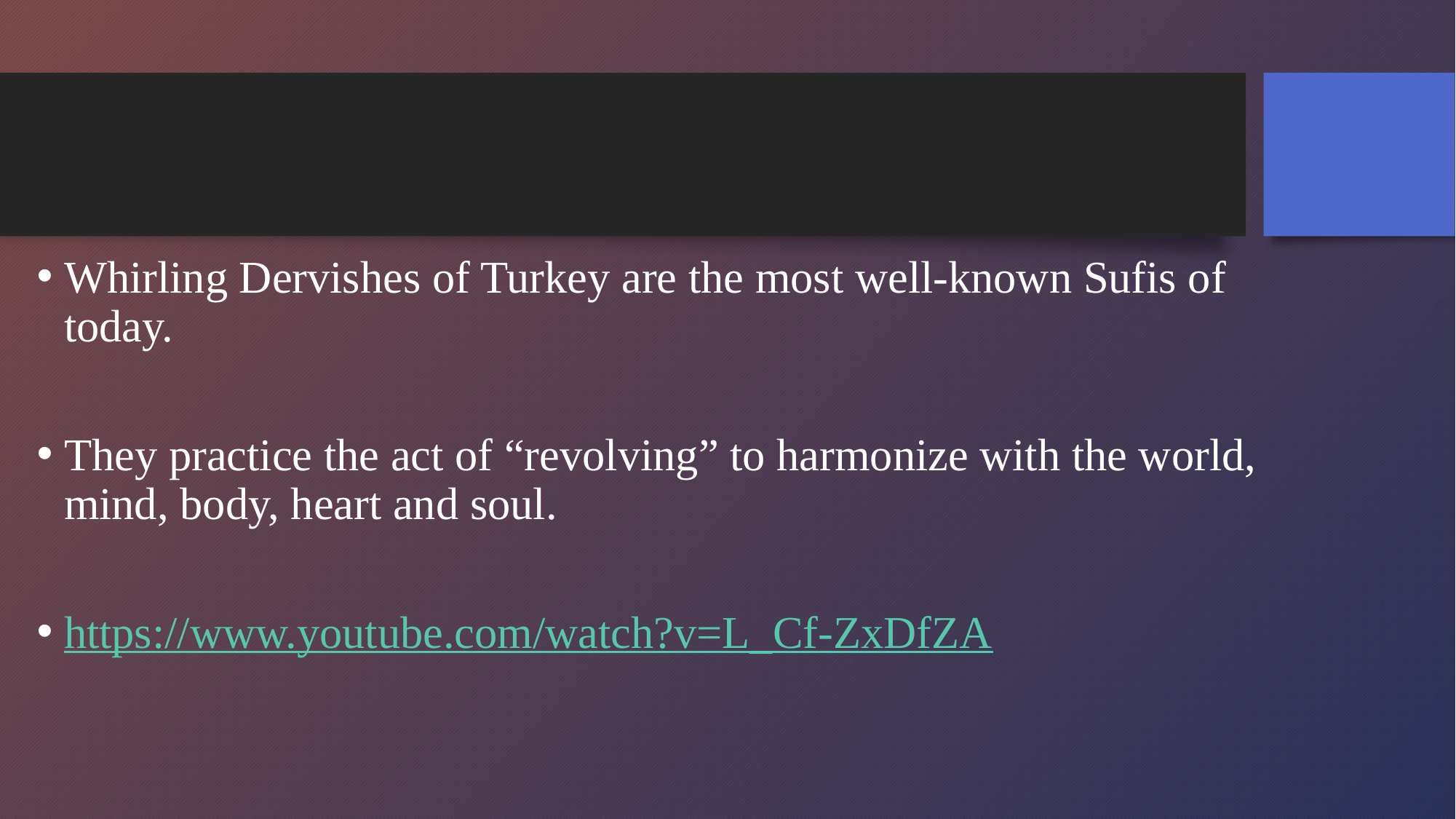

Whirling Dervishes of Turkey are the most well-known Sufis of today.

They practice the act of “revolving” to harmonize with the world, mind, body, heart and soul.

https://www.youtube.com/watch?v=L_Cf-ZxDfZA